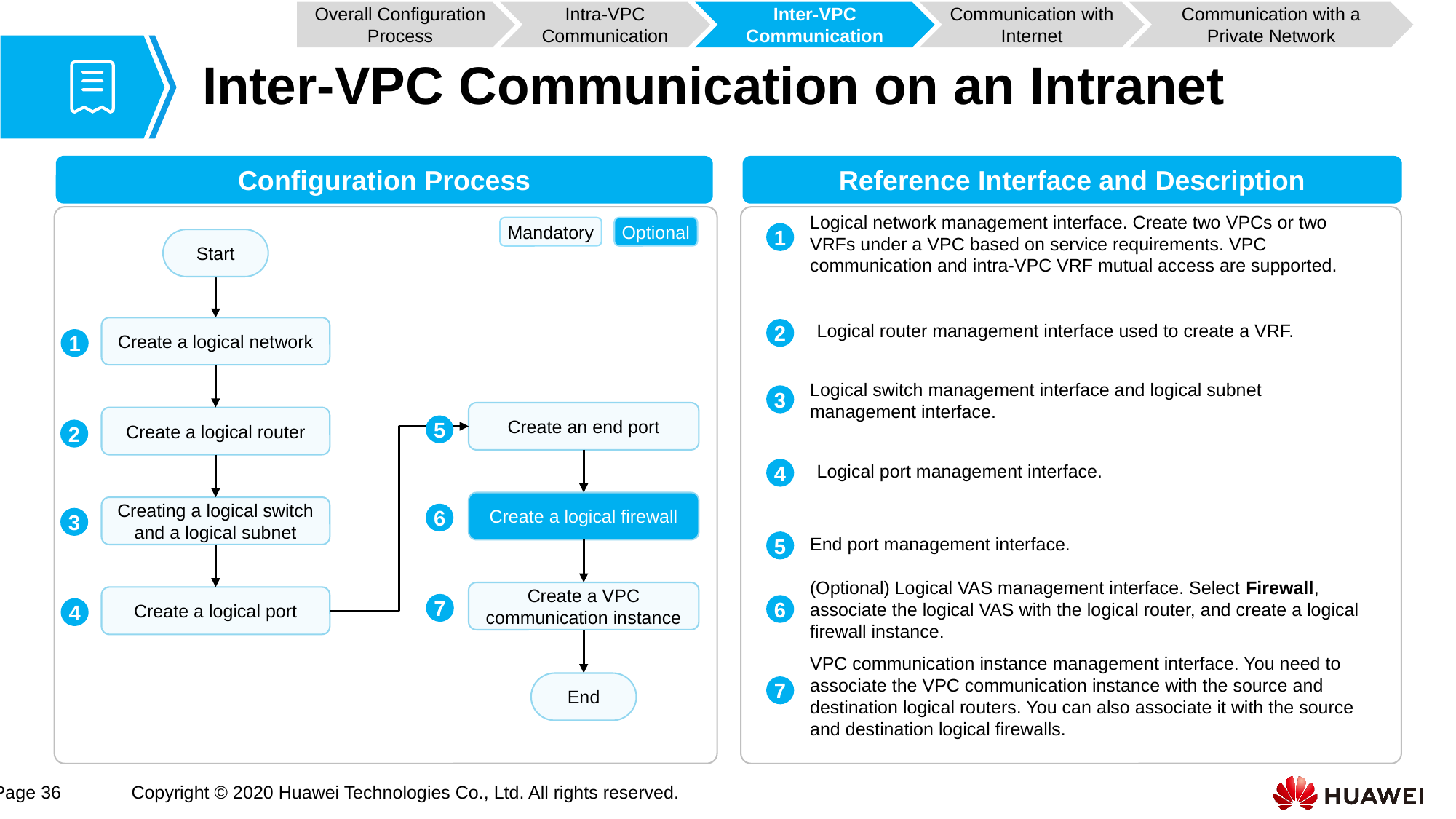

Overall Configuration Process
Intra-VPC Communication
Inter-VPC Communication
Communication with Internet
Communication with a Private Network
# Inter-VPC Communication on an Intranet

Configuration Process
Reference Interface and Description
Logical network management interface. Create two VPCs or two VRFs under a VPC based on service requirements. VPC communication and intra-VPC VRF mutual access are supported.

Mandatory
Optional
1
Start
Logical router management interface used to create a VRF.
Create a logical network
2
1
Logical switch management interface and logical subnet management interface.
3
Create an end port
Create a logical router
5
2
Logical port management interface.
4
Create a logical firewall
Creating a logical switch
and a logical subnet
6
3
End port management interface.
5
(Optional) Logical VAS management interface. Select Firewall, associate the logical VAS with the logical router, and create a logical firewall instance.
Create a VPC communication instance
Create a logical port
7
6
4
VPC communication instance management interface. You need to associate the VPC communication instance with the source and destination logical routers. You can also associate it with the source and destination logical firewalls.
End
7